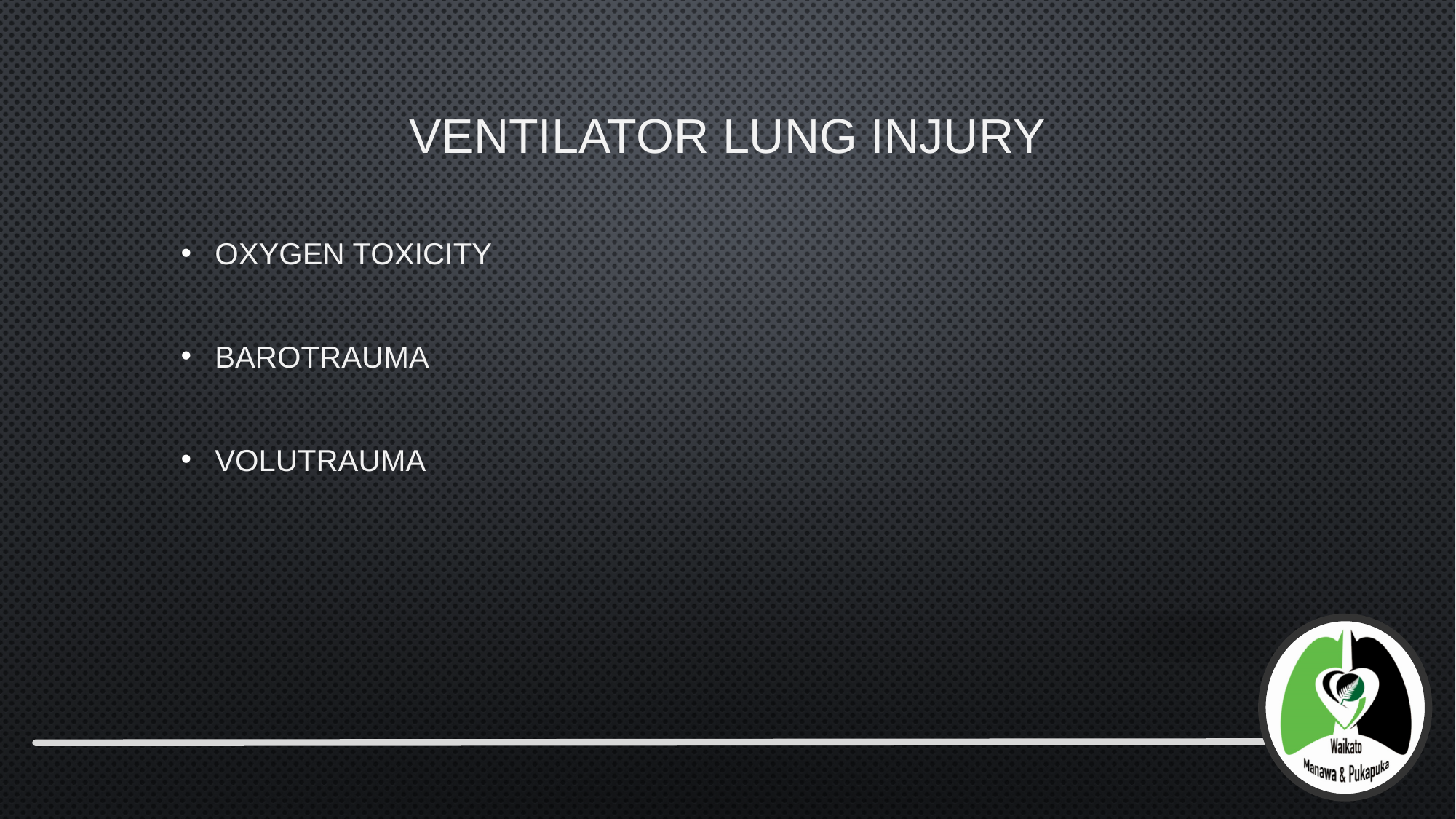

# Ventilator Lung Injury
Oxygen Toxicity

Barotrauma

Volutrauma